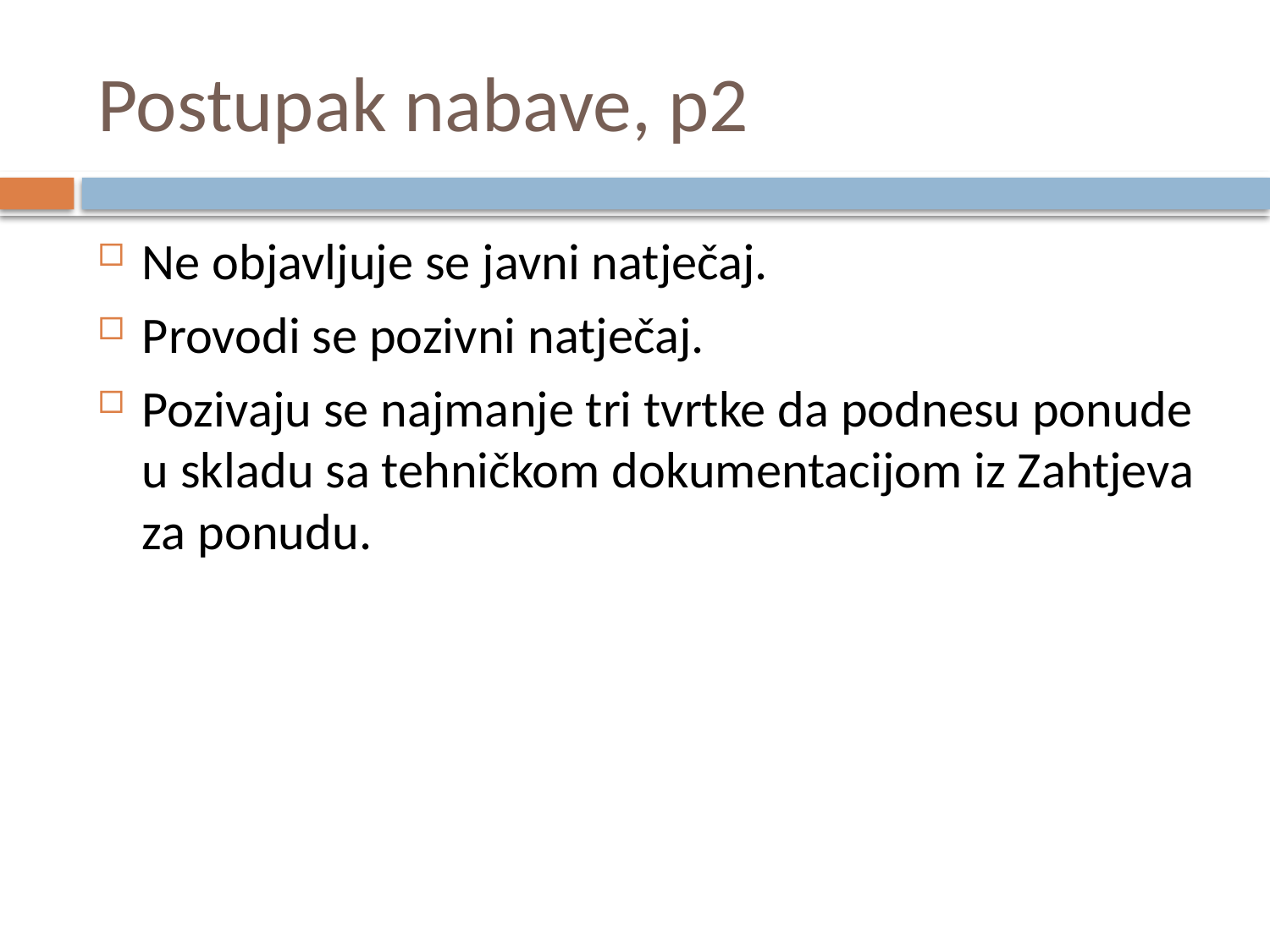

# Postupak nabave, p2
Ne objavljuje se javni natječaj.
Provodi se pozivni natječaj.
Pozivaju se najmanje tri tvrtke da podnesu ponude u skladu sa tehničkom dokumentacijom iz Zahtjeva za ponudu.